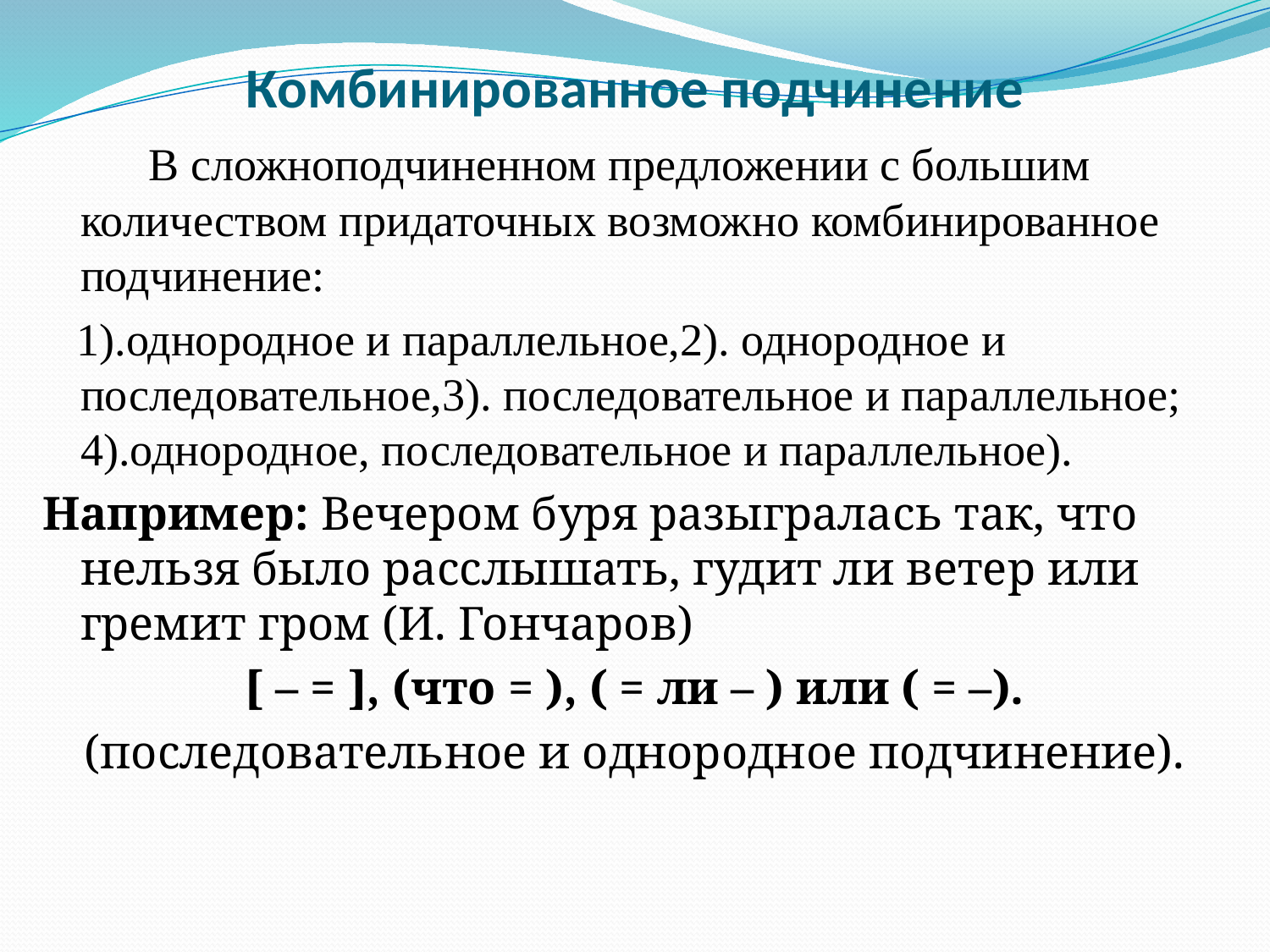

# Комбинированное подчинение
         В сложноподчиненном предложении с большим количеством придаточных возможно комбинированное подчинение:
   1).однородное и параллельное,2). однородное и последовательное,3). последовательное и параллельное; 4).однородное, последовательное и параллельное).
Например: Вечером буря разыгралась так, что нельзя было расслышать, гудит ли ветер или гремит гром (И. Гончаров)
[ – = ], (что = ), ( = ли – ) или ( = –).
(последовательное и однородное подчинение).